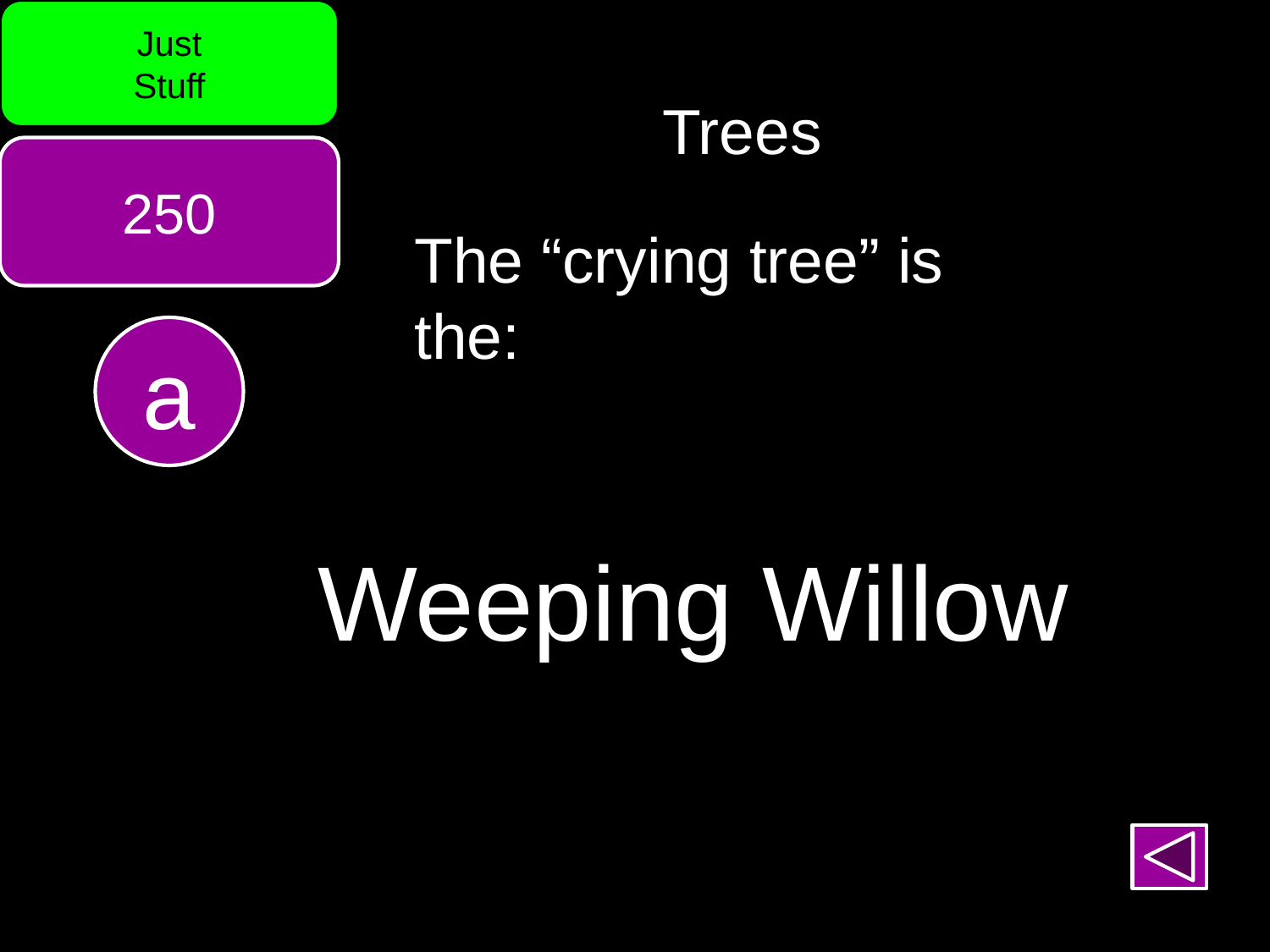

Just
Stuff
Trees
250

The “crying tree” is
the:
a
Weeping Willow